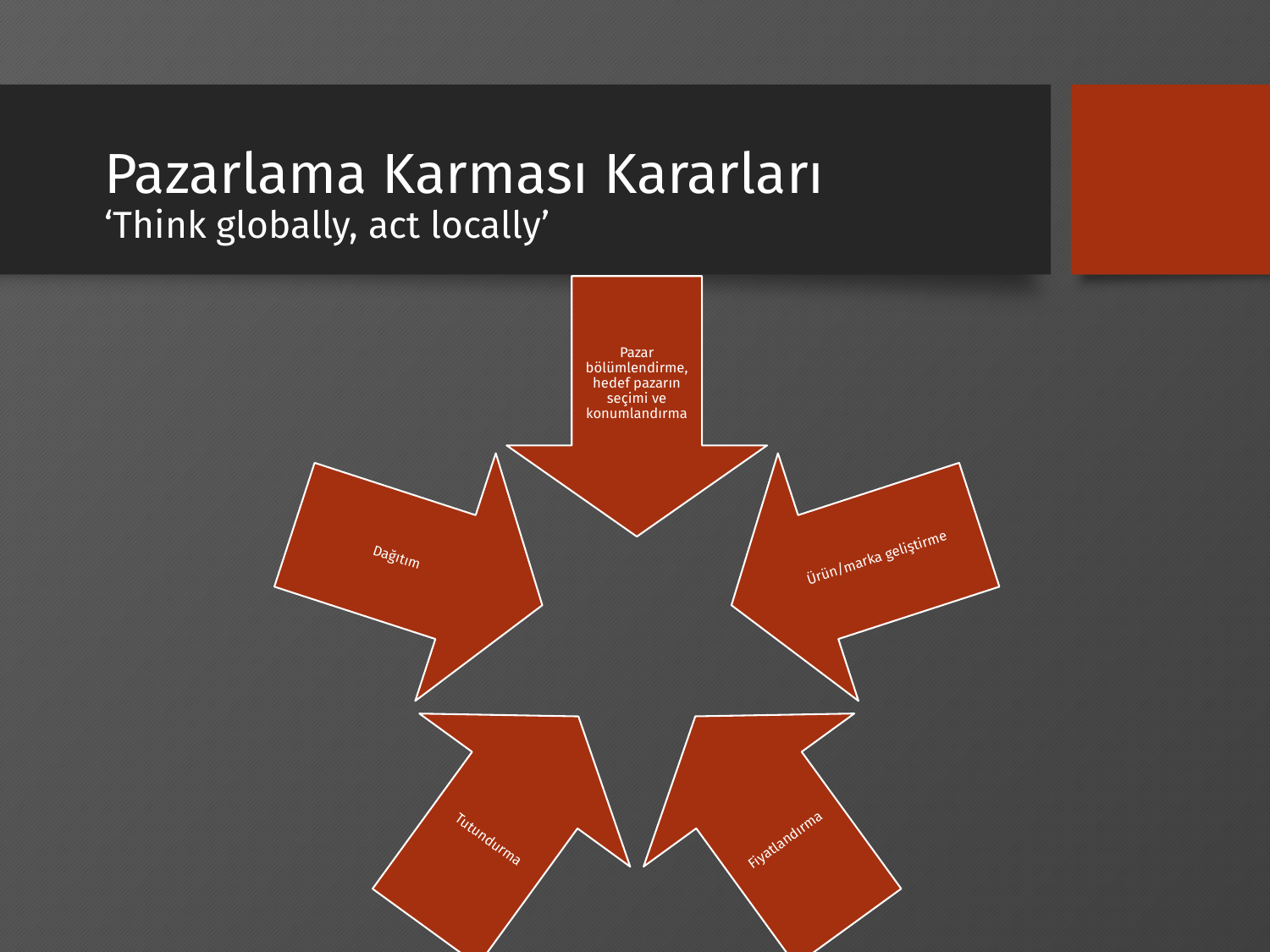

# Pazarlama Karması Kararları ‘Think globally, act locally’
Pazar bölümlendirme, hedef pazarın seçimi ve konumlandırma
Ürün/marka geliştirme
Fiyatlandırma
Tutundurma
Dağıtım